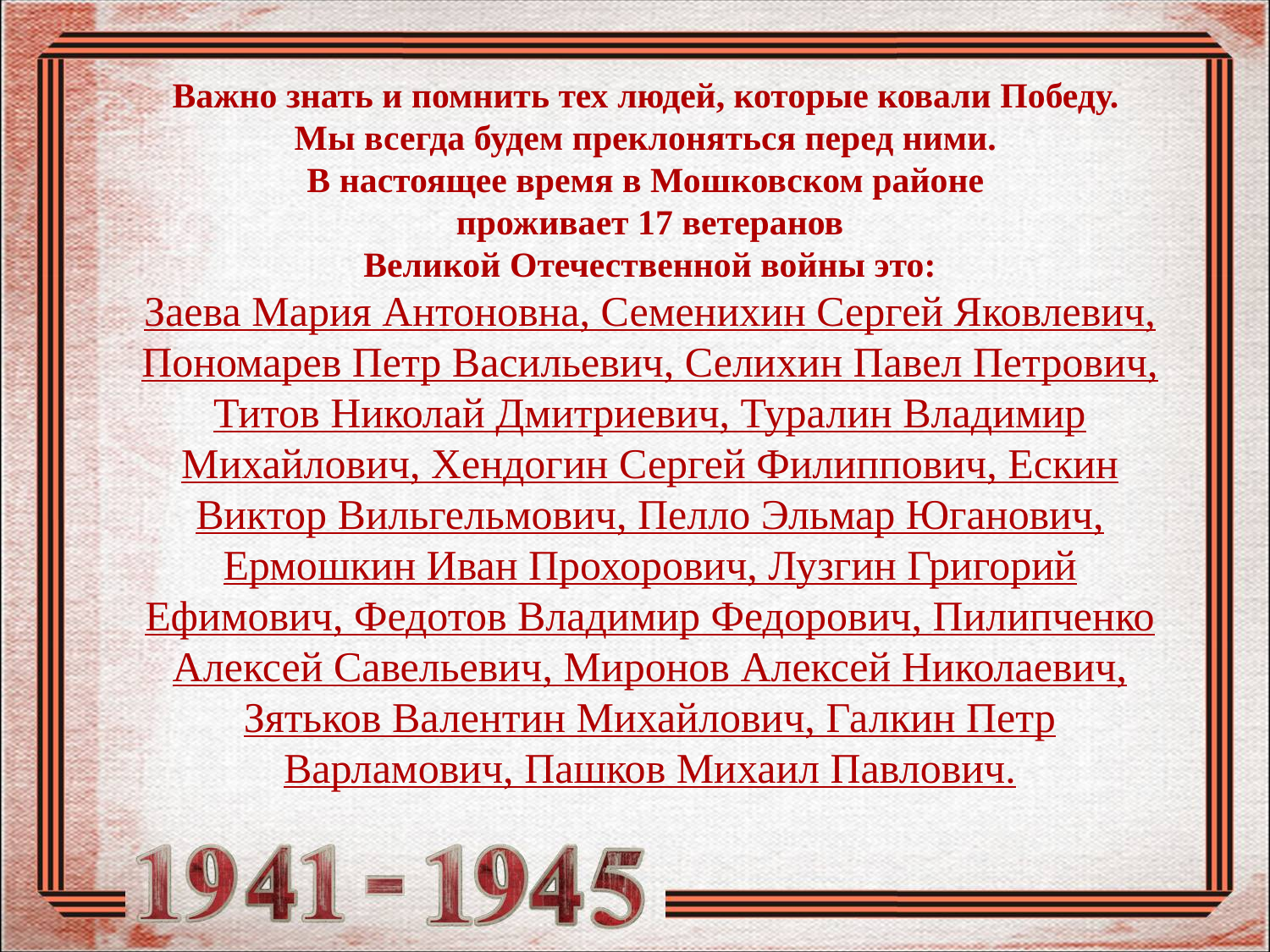

Важно знать и помнить тех людей, которые ковали Победу.
Мы всегда будем преклоняться перед ними.
В настоящее время в Мошковском районе
проживает 17 ветеранов
Великой Отечественной войны это:
Заева Мария Антоновна, Семенихин Сергей Яковлевич,
Пономарев Петр Васильевич, Селихин Павел Петрович, Титов Николай Дмитриевич, Туралин Владимир Михайлович, Хендогин Сергей Филиппович, Ескин Виктор Вильгельмович, Пелло Эльмар Юганович, Ермошкин Иван Прохорович, Лузгин Григорий Ефимович, Федотов Владимир Федорович, Пилипченко Алексей Савельевич, Миронов Алексей Николаевич, Зятьков Валентин Михайлович, Галкин Петр Варламович, Пашков Михаил Павлович.